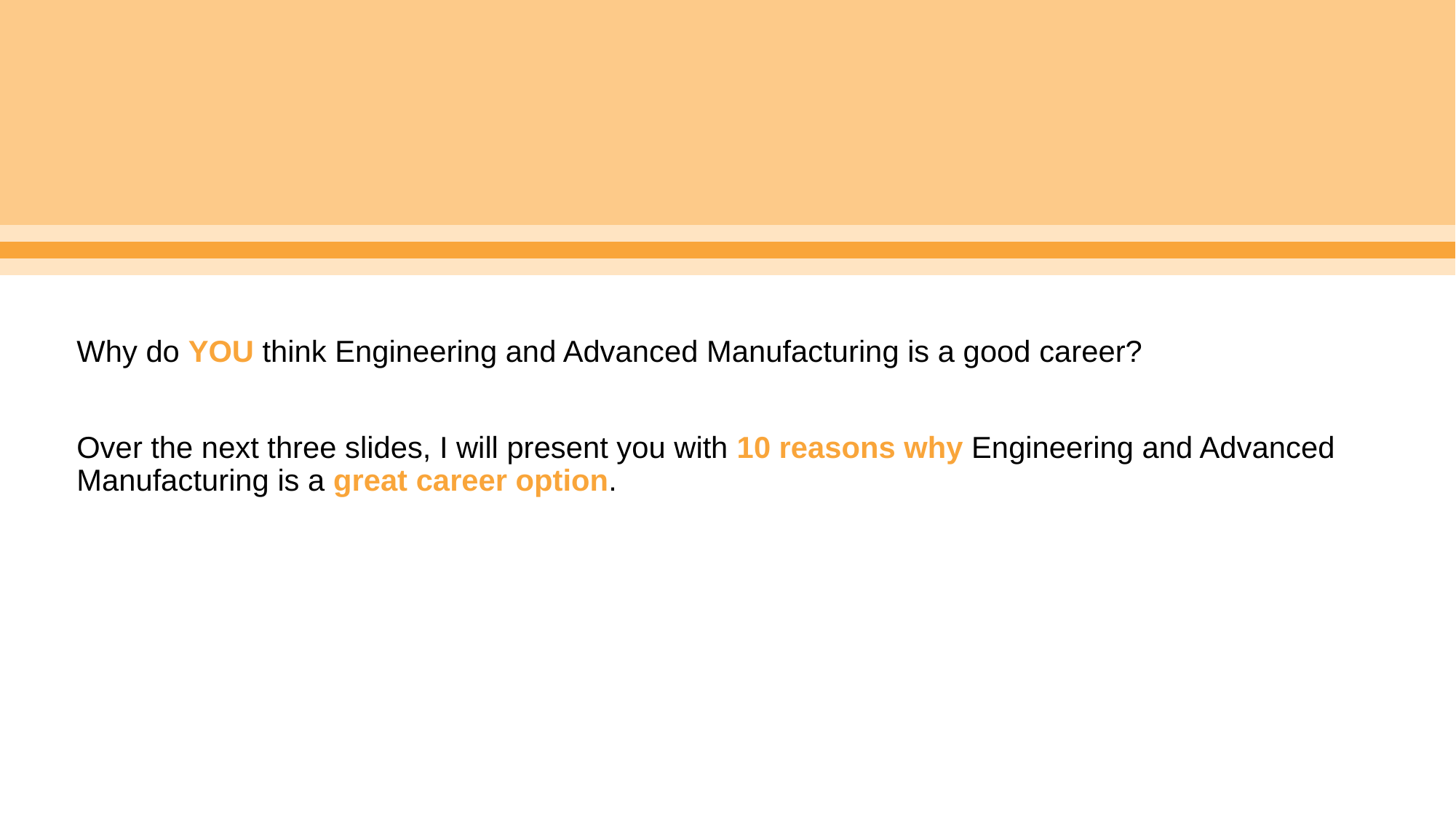

Why do YOU think Engineering and Advanced Manufacturing is a good career?

Over the next three slides, I will present you with 10 reasons why Engineering and Advanced Manufacturing is a great career option.